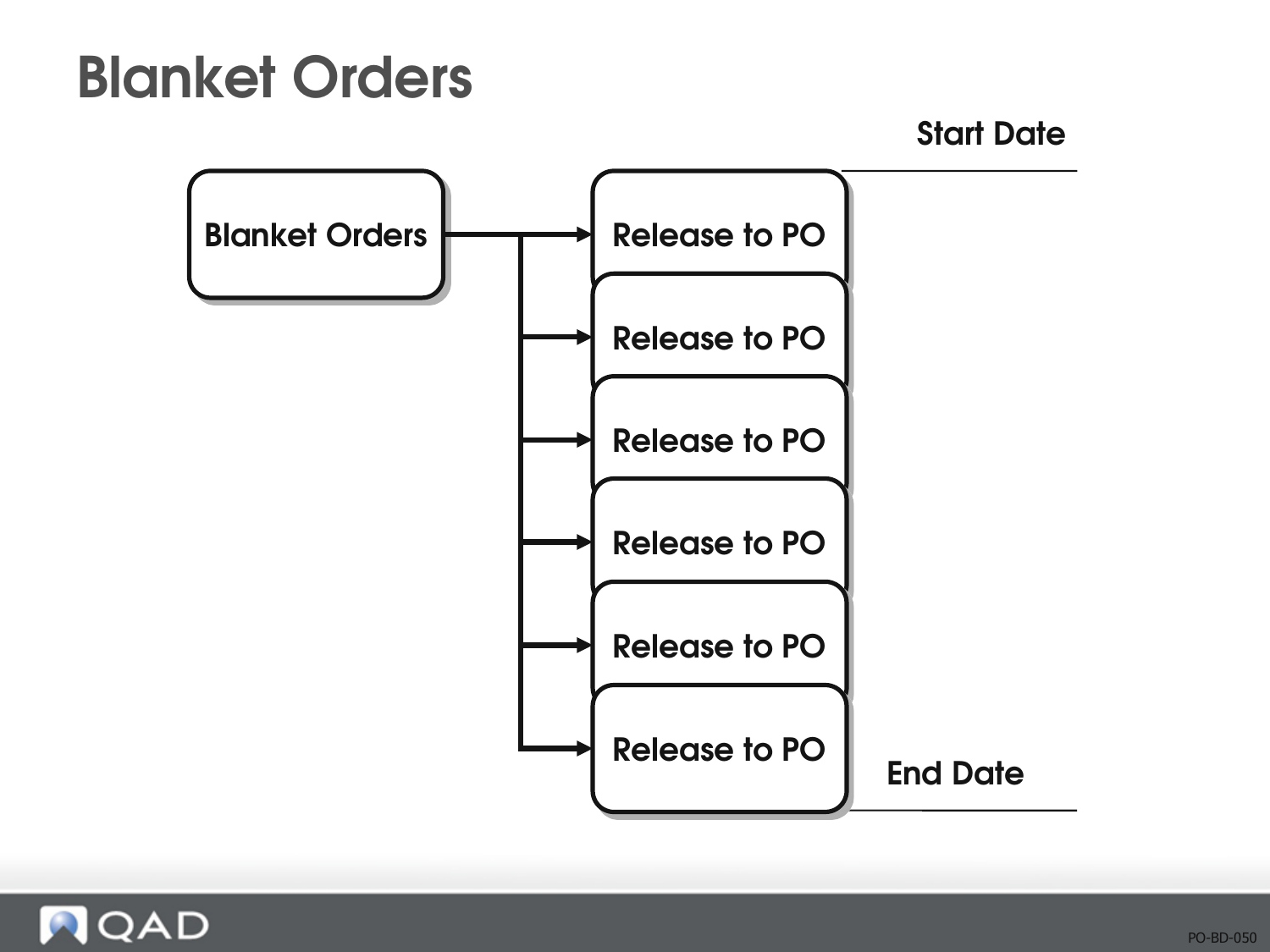

# Blanket Orders
Start Date
Blanket Orders
Release to PO

Release to PO
Release to PO
Release to PO
Release to PO
Release to PO
End Date

PO-BD-050